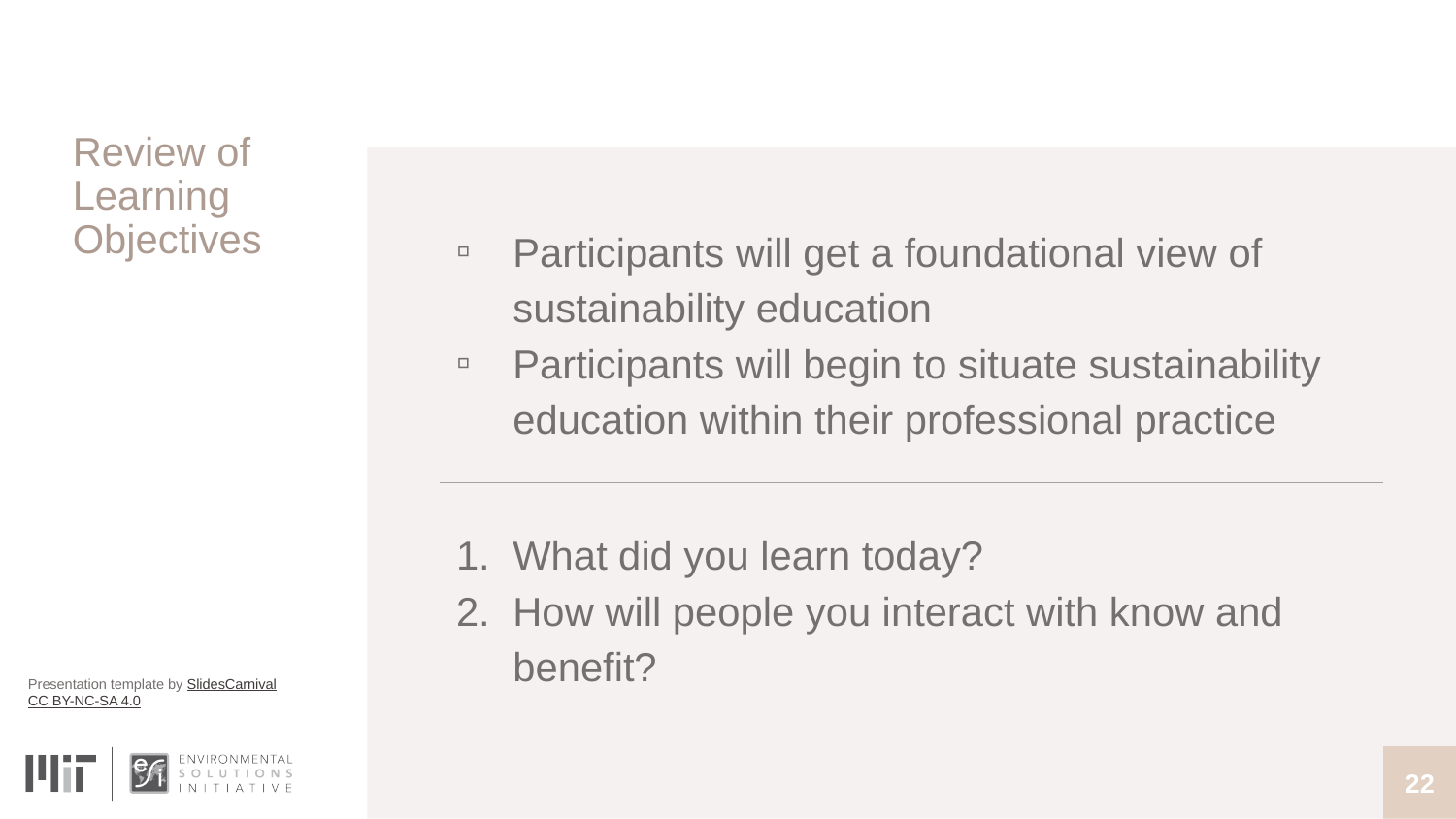

# Review of Learning Objectives
Participants will get a foundational view of sustainability education
Participants will begin to situate sustainability education within their professional practice

What did you learn today?
How will people you interact with know and benefit?

22